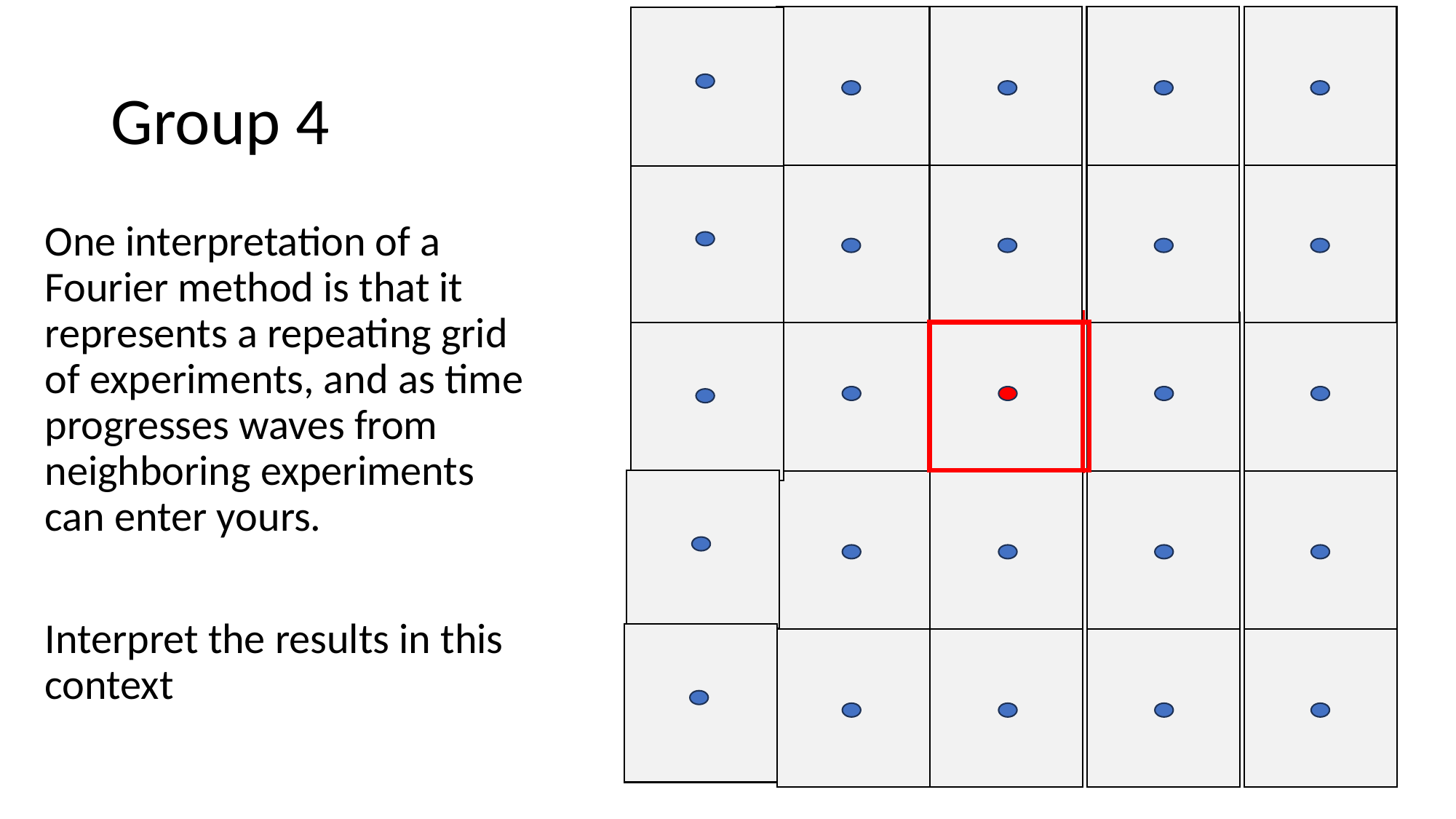

# Group 4

One interpretation of a Fourier method is that it represents a repeating grid of experiments, and as time progresses waves from neighboring experiments can enter yours.

Interpret the results in this context